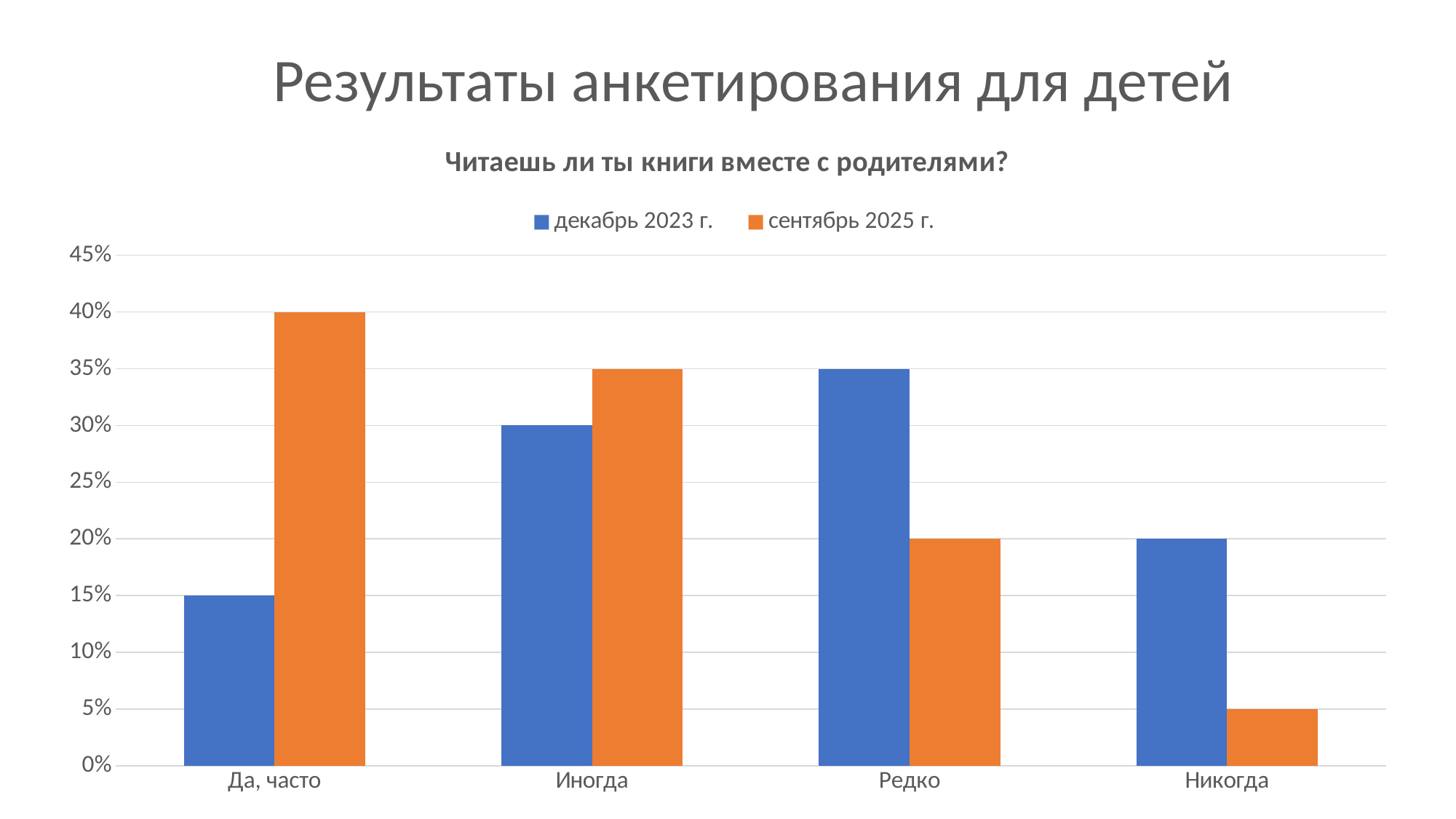

# Результаты анкетирования для детей

### Chart: Читаешь ли ты книги вместе с родителями?

| Category | декабрь 2023 г. | сентябрь 2025 г. |
|---|---|---|
| Да, часто | 0.15 | 0.4 |
| Иногда | 0.3 | 0.35 |
| Редко | 0.35 | 0.2 |
| Никогда | 0.2 | 0.05 |